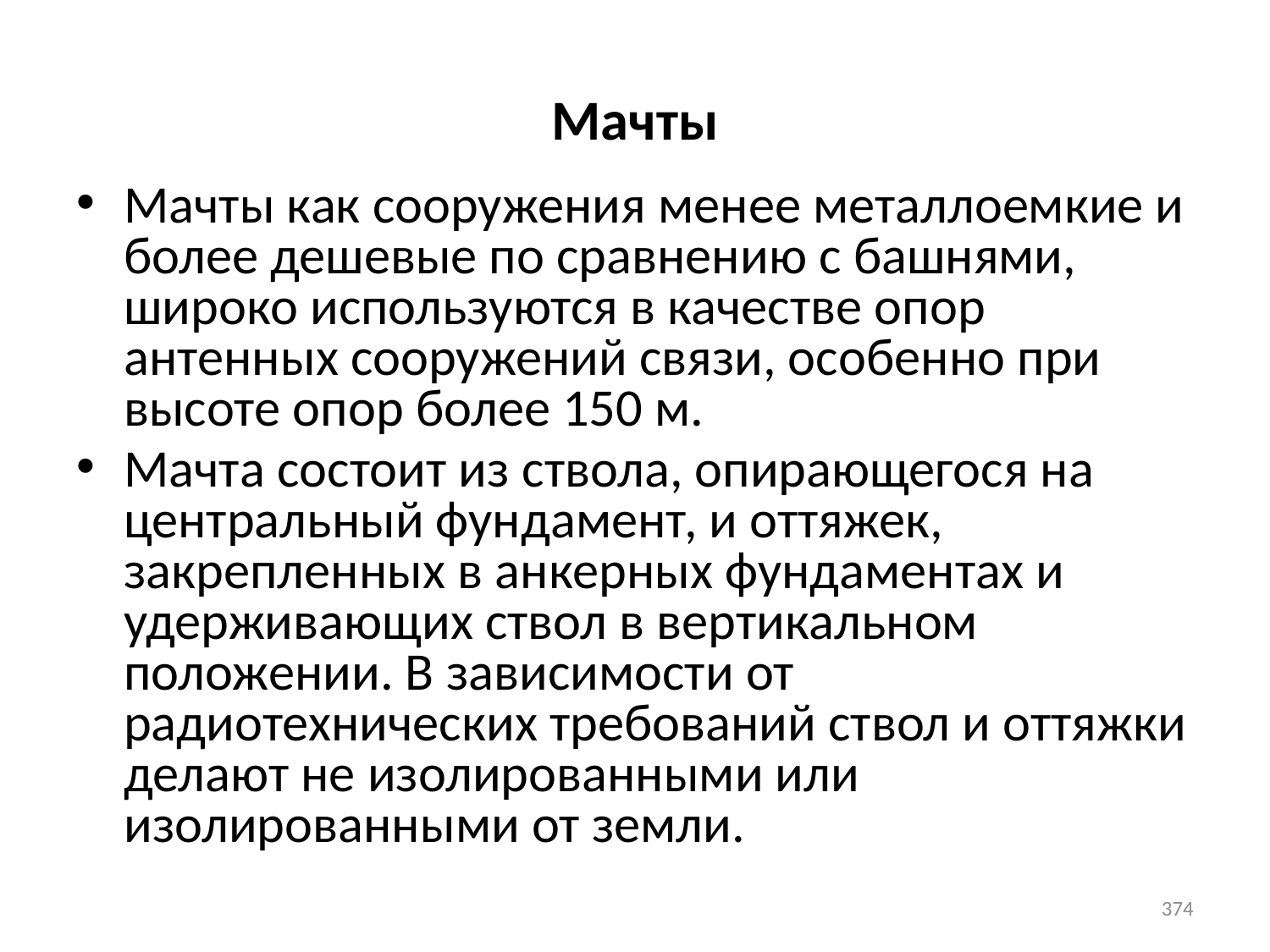

Мачты
Мачты как сооружения менее металлоемкие и более дешевые по сравнению с башнями, широко используются в качестве опор антенных сооружений связи, особенно при высоте опор более 150 м.
Мачта состоит из ствола, опирающегося на центральный фундамент, и оттяжек, закрепленных в анкерных фундаментах и удерживающих ствол в вертикальном положении. В зависимости от радиотехнических требований ствол и оттяжки делают не изолированными или изолированными от земли.
374